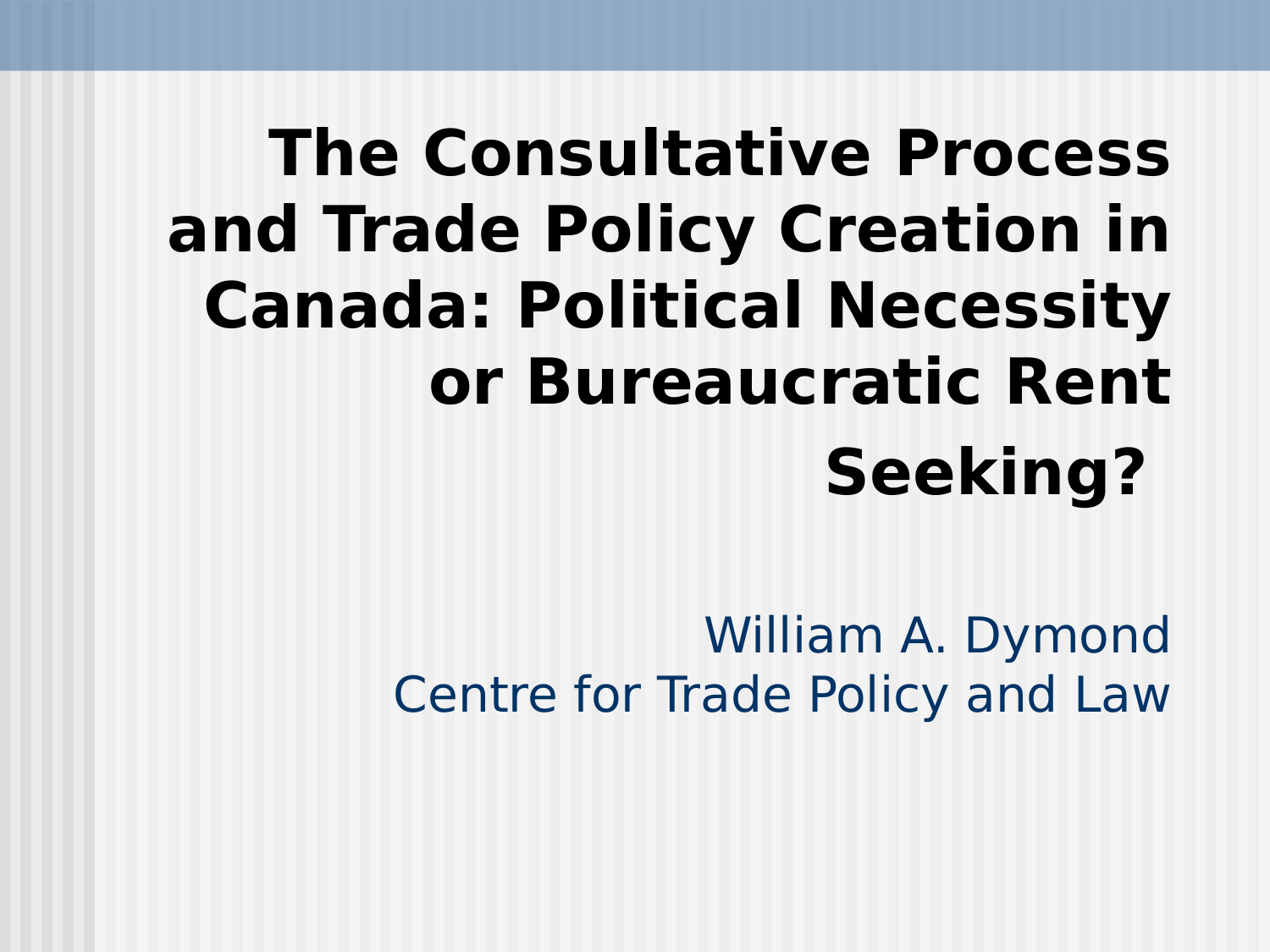

# The Consultative Process and Trade Policy Creation in Canada: Political Necessity or Bureaucratic Rent Seeking? William A. Dymond Centre for Trade Policy and Law